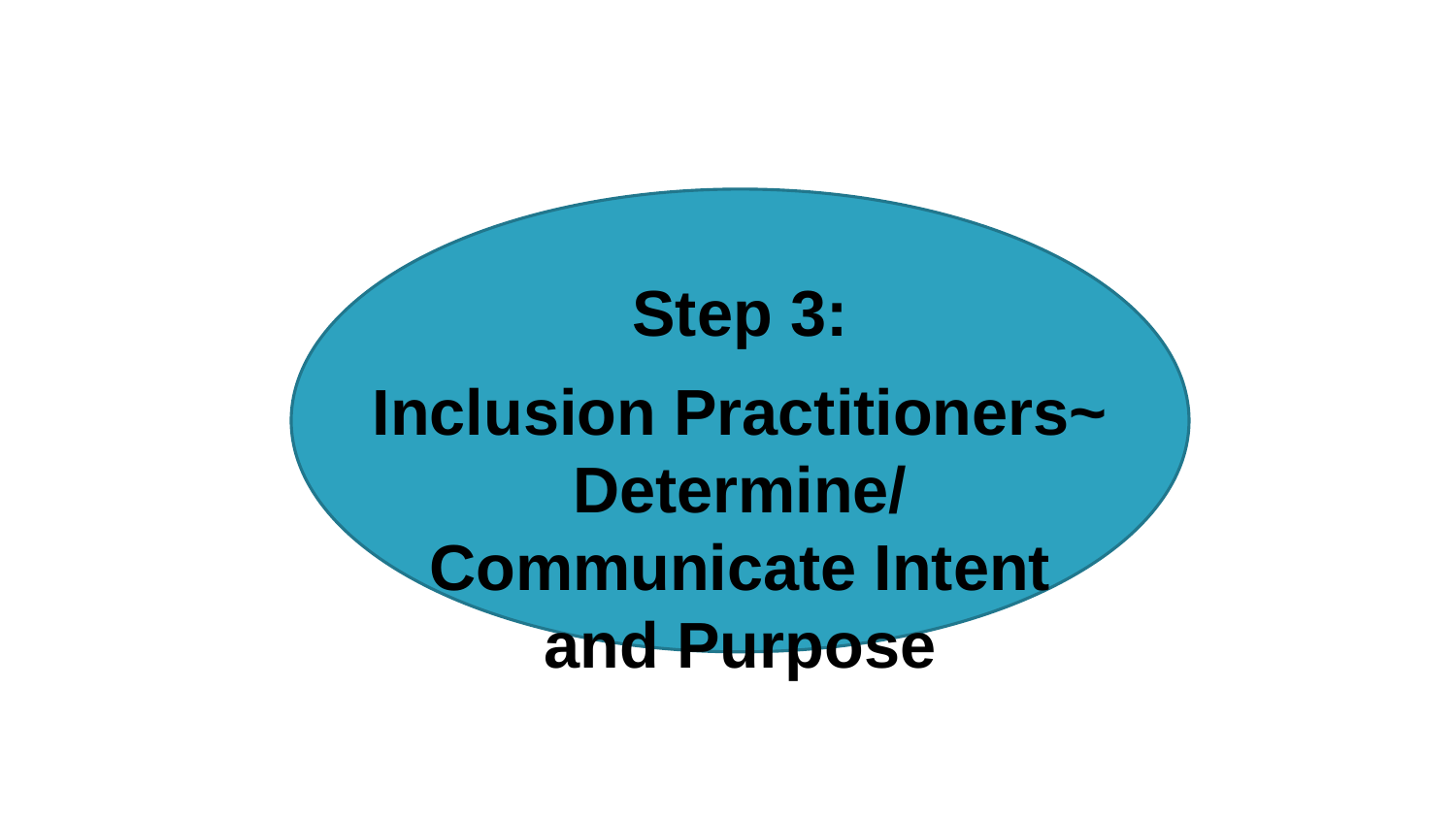

Step 3:

Inclusion Practitioners~
Determine/Communicate Intent and Purpose